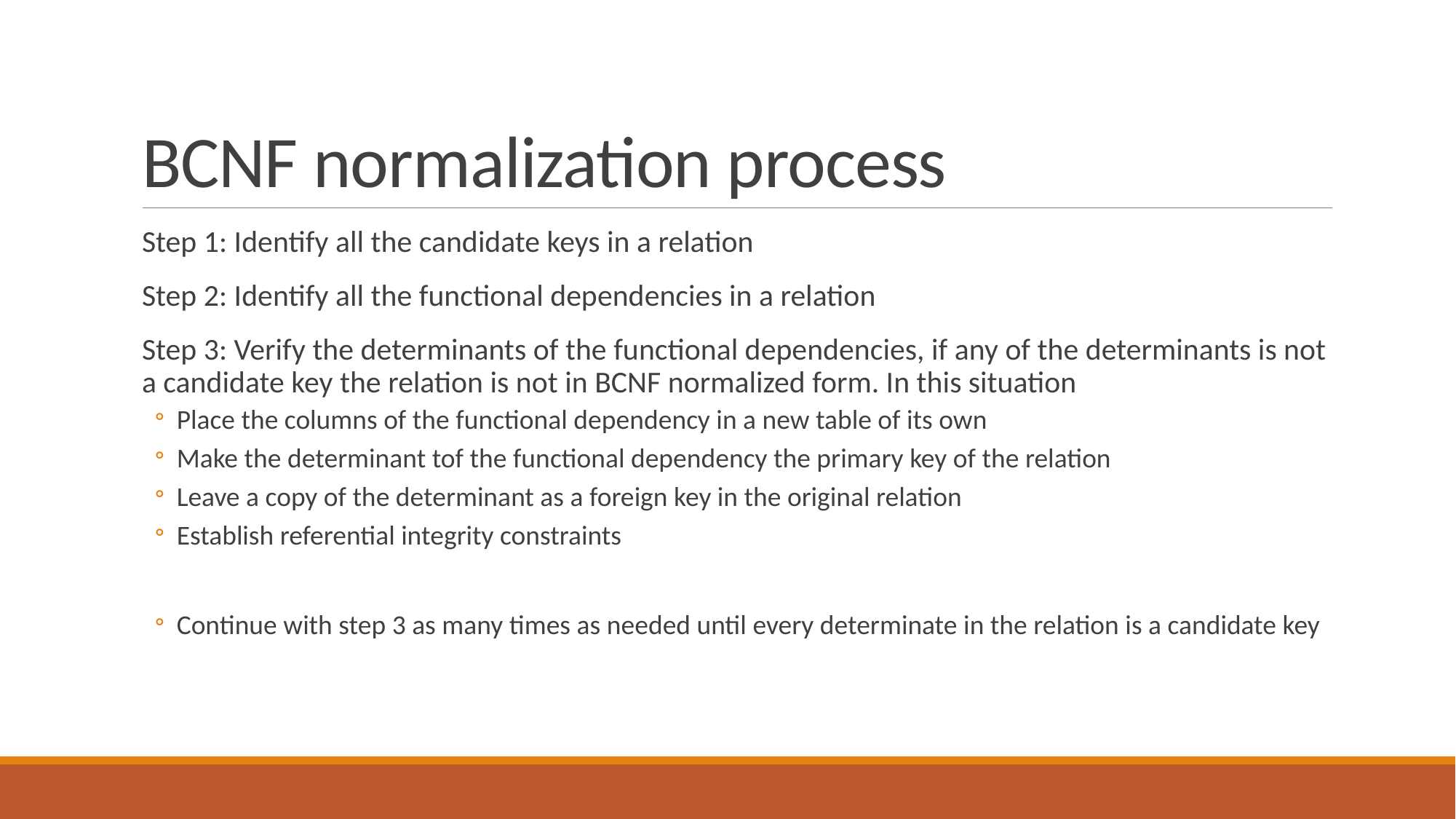

# BCNF normalization process
Step 1: Identify all the candidate keys in a relation
Step 2: Identify all the functional dependencies in a relation
Step 3: Verify the determinants of the functional dependencies, if any of the determinants is not a candidate key the relation is not in BCNF normalized form. In this situation
Place the columns of the functional dependency in a new table of its own
Make the determinant tof the functional dependency the primary key of the relation
Leave a copy of the determinant as a foreign key in the original relation
Establish referential integrity constraints

Continue with step 3 as many times as needed until every determinate in the relation is a candidate key